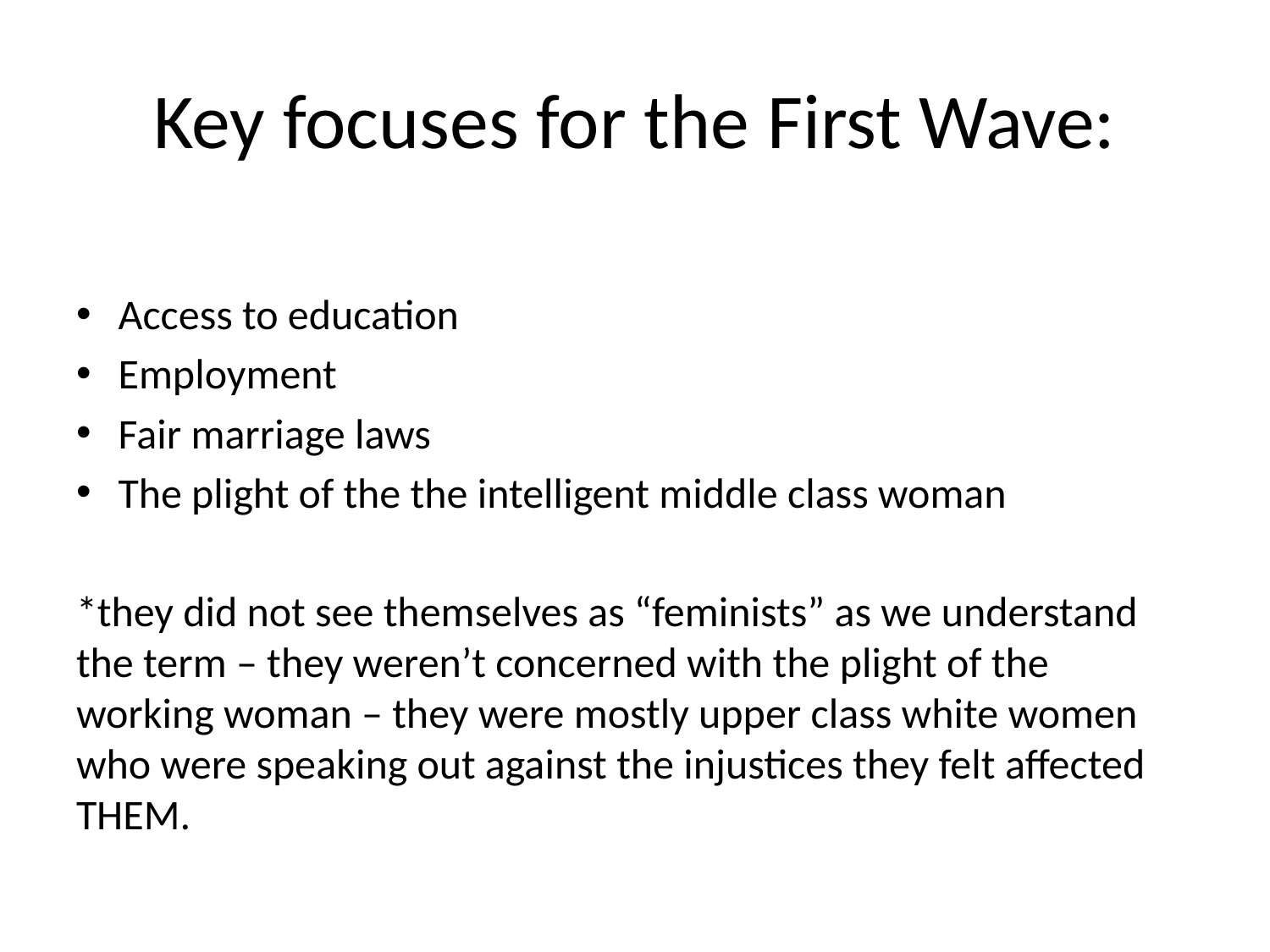

# Key focuses for the First Wave:

Access to education
Employment
Fair marriage laws
The plight of the the intelligent middle class woman

*they did not see themselves as “feminists” as we understand the term – they weren’t concerned with the plight of the working woman – they were mostly upper class white women who were speaking out against the injustices they felt affected THEM.